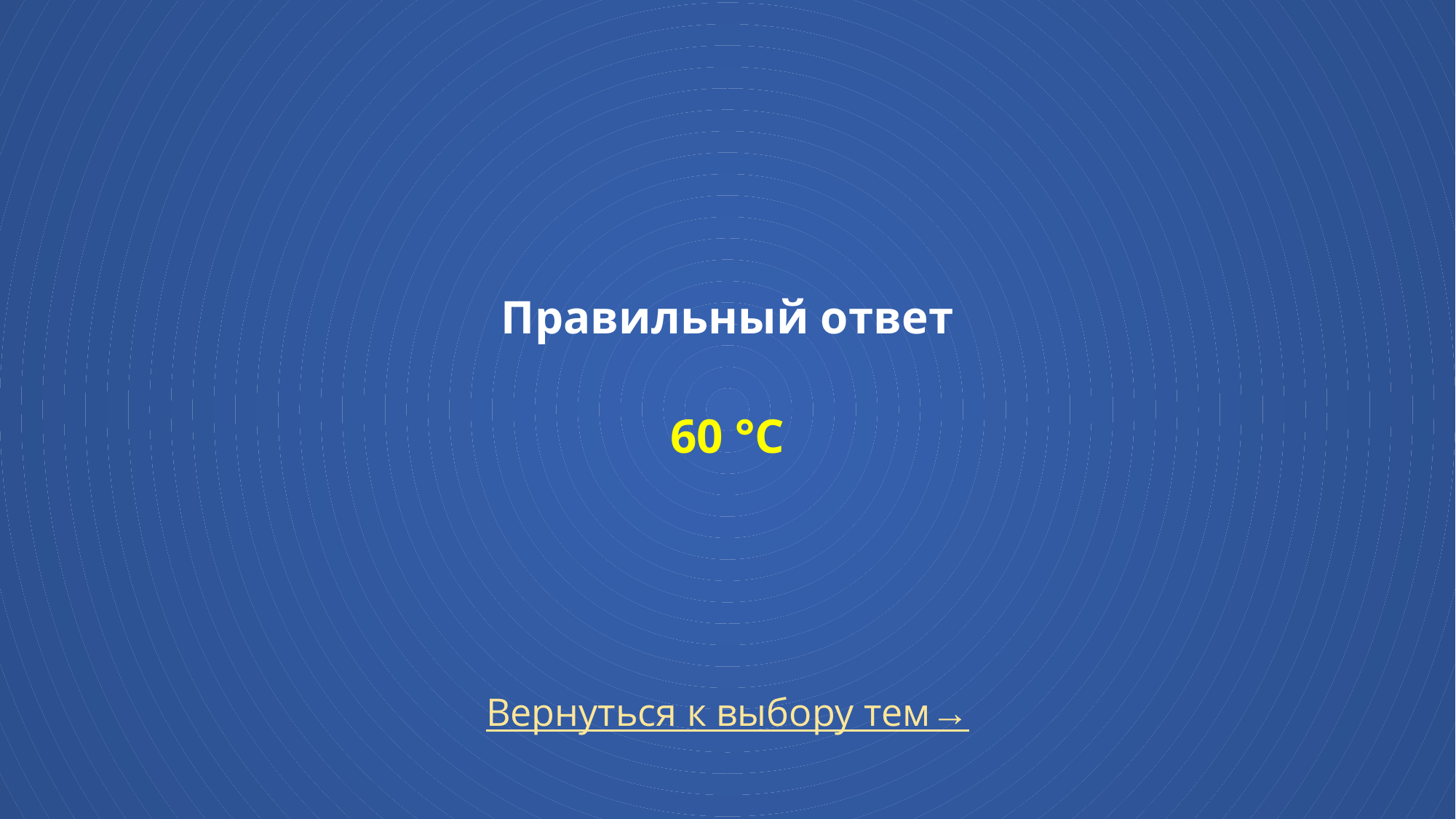

# Правильный ответ 60 °С
Вернуться к выбору тем→